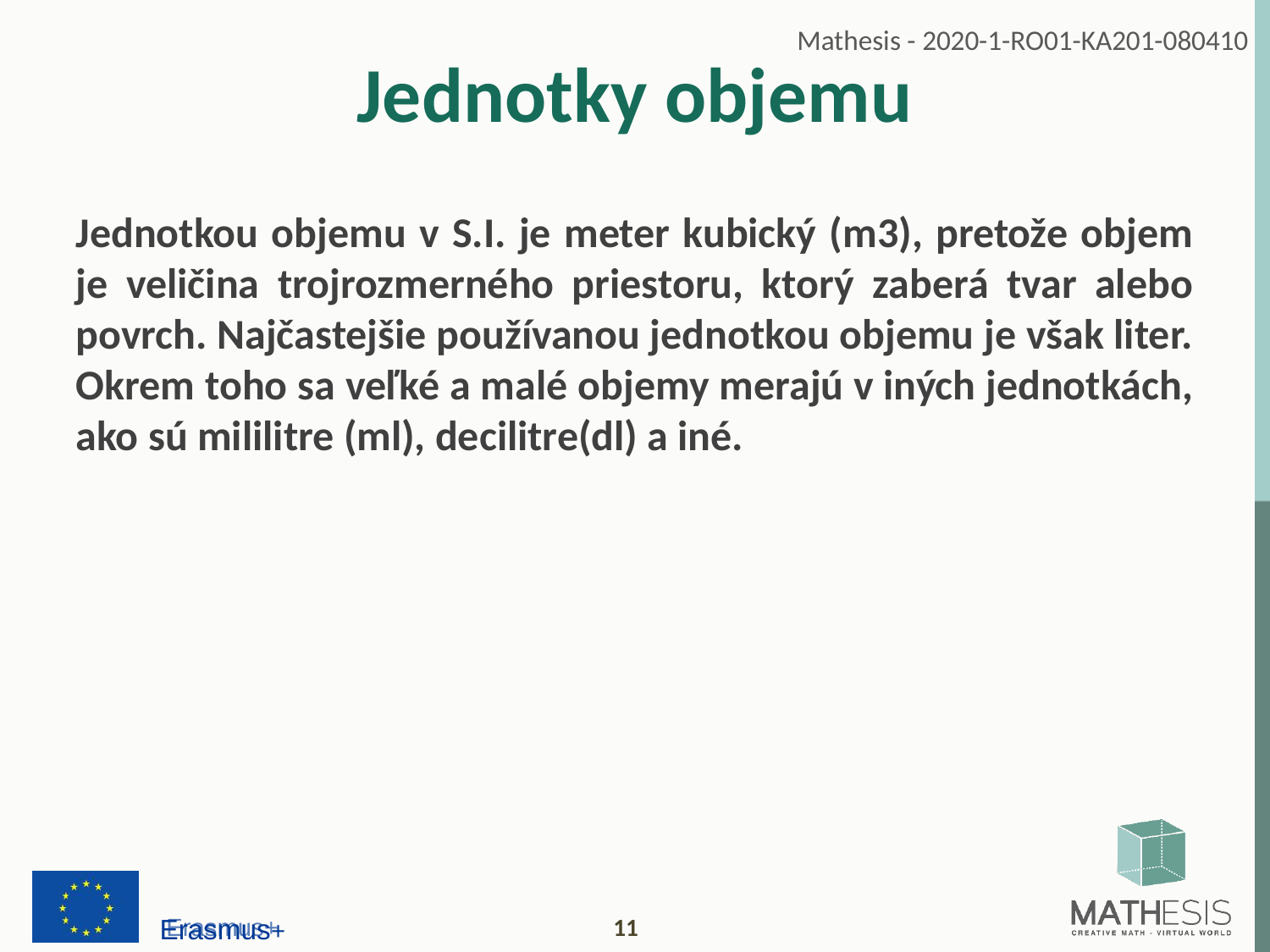

# Jednotky objemu
Jednotkou objemu v S.I. je meter kubický (m3), pretože objem je veličina trojrozmerného priestoru, ktorý zaberá tvar alebo povrch. Najčastejšie používanou jednotkou objemu je však liter. Okrem toho sa veľké a malé objemy merajú v iných jednotkách, ako sú mililitre (ml), decilitre(dl) a iné.